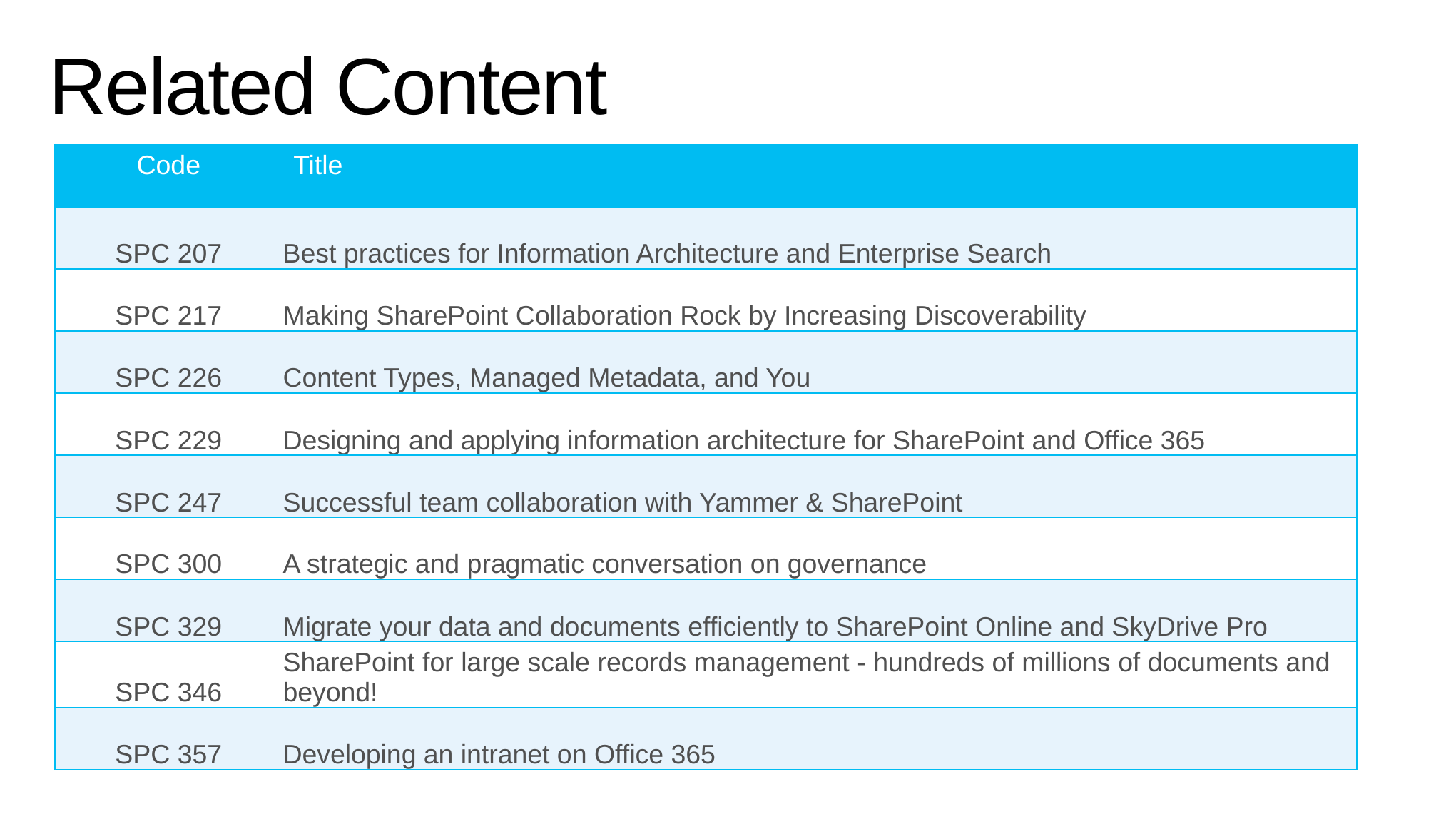

# Related Content
| Code | Title |
| --- | --- |
| SPC 207 | Best practices for Information Architecture and Enterprise Search |
| SPC 217 | Making SharePoint Collaboration Rock by Increasing Discoverability |
| SPC 226 | Content Types, Managed Metadata, and You |
| SPC 229 | Designing and applying information architecture for SharePoint and Office 365 |
| SPC 247 | Successful team collaboration with Yammer & SharePoint |
| SPC 300 | A strategic and pragmatic conversation on governance |
| SPC 329 | Migrate your data and documents efficiently to SharePoint Online and SkyDrive Pro |
| SPC 346 | SharePoint for large scale records management - hundreds of millions of documents and beyond! |
| SPC 357 | Developing an intranet on Office 365 |